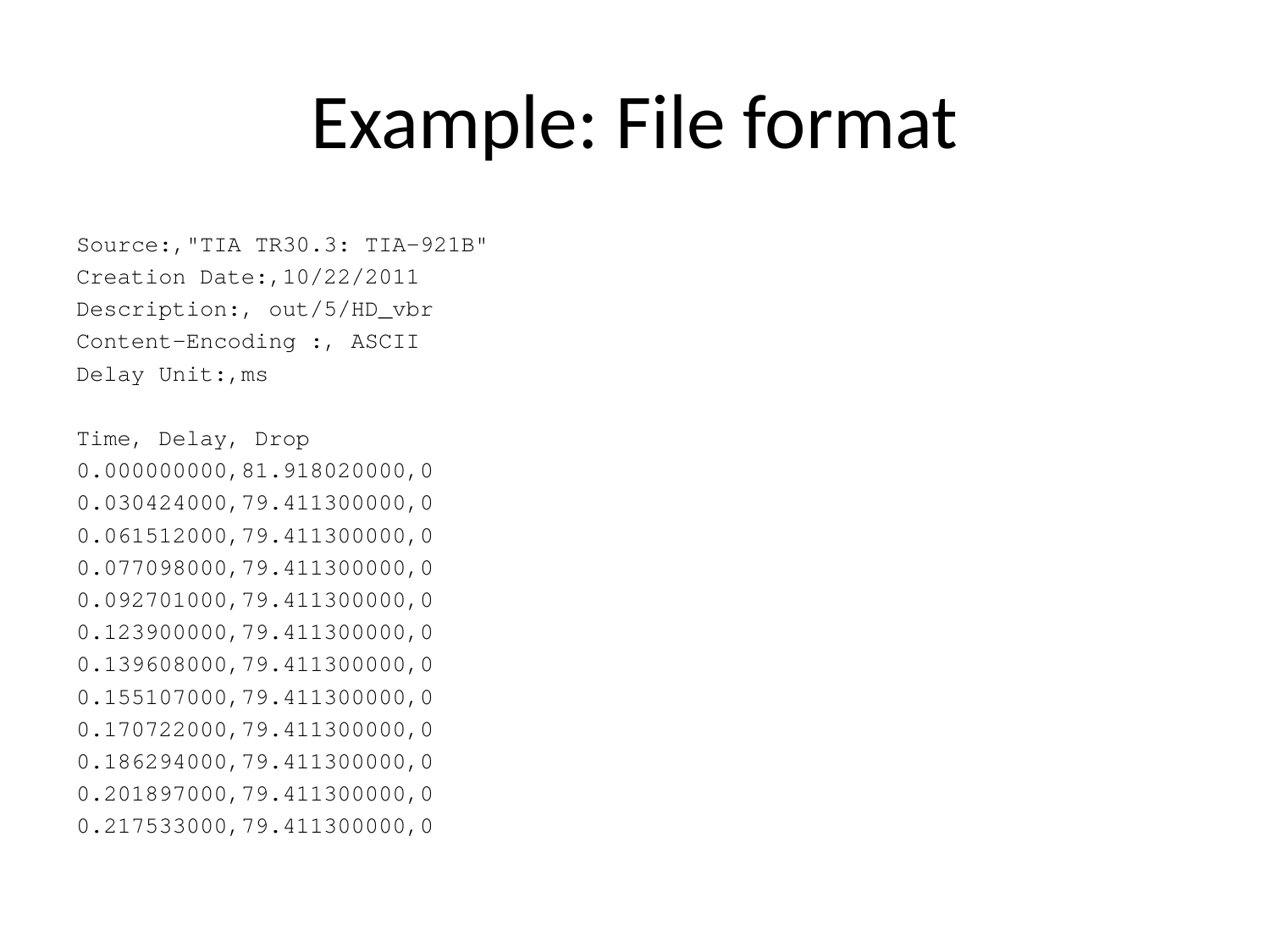

# Example: File format
Source:,"TIA TR30.3: TIA-921B"
Creation Date:,10/22/2011
Description:, out/5/HD_vbr
Content-Encoding :, ASCII
Delay Unit:,ms

Time, Delay, Drop
0.000000000,81.918020000,0
0.030424000,79.411300000,0
0.061512000,79.411300000,0
0.077098000,79.411300000,0
0.092701000,79.411300000,0
0.123900000,79.411300000,0
0.139608000,79.411300000,0
0.155107000,79.411300000,0
0.170722000,79.411300000,0
0.186294000,79.411300000,0
0.201897000,79.411300000,0
0.217533000,79.411300000,0